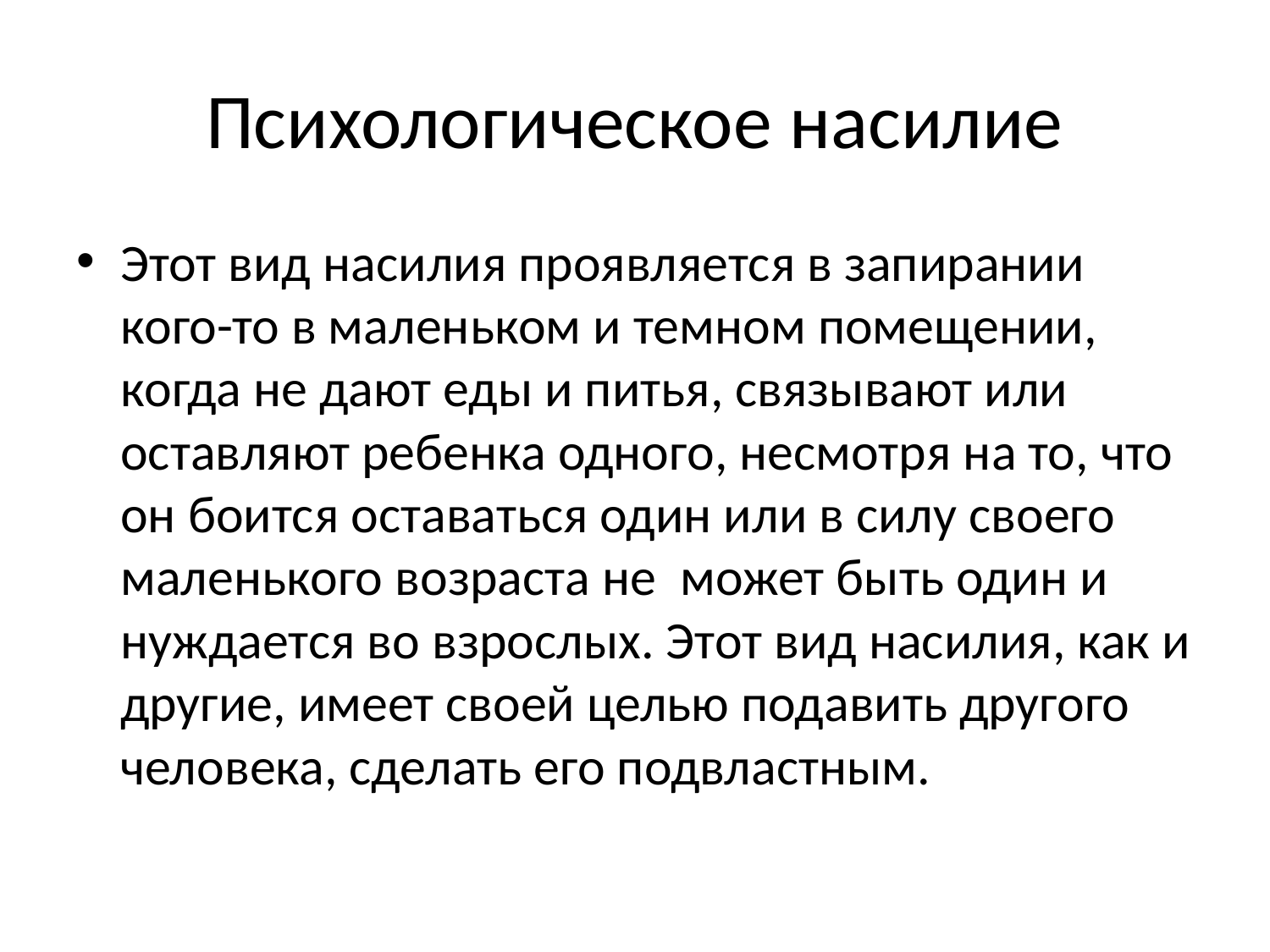

# Психологическое насилие
Этот вид насилия проявляется в запирании кого-то в маленьком и темном помещении, когда не дают еды и питья, связывают или оставляют ребенка одного, несмотря на то, что он боится оставаться один или в силу своего маленького возраста не  может быть один и нуждается во взрослых. Этот вид насилия, как и другие, имеет своей целью подавить другого человека, сделать его подвластным.